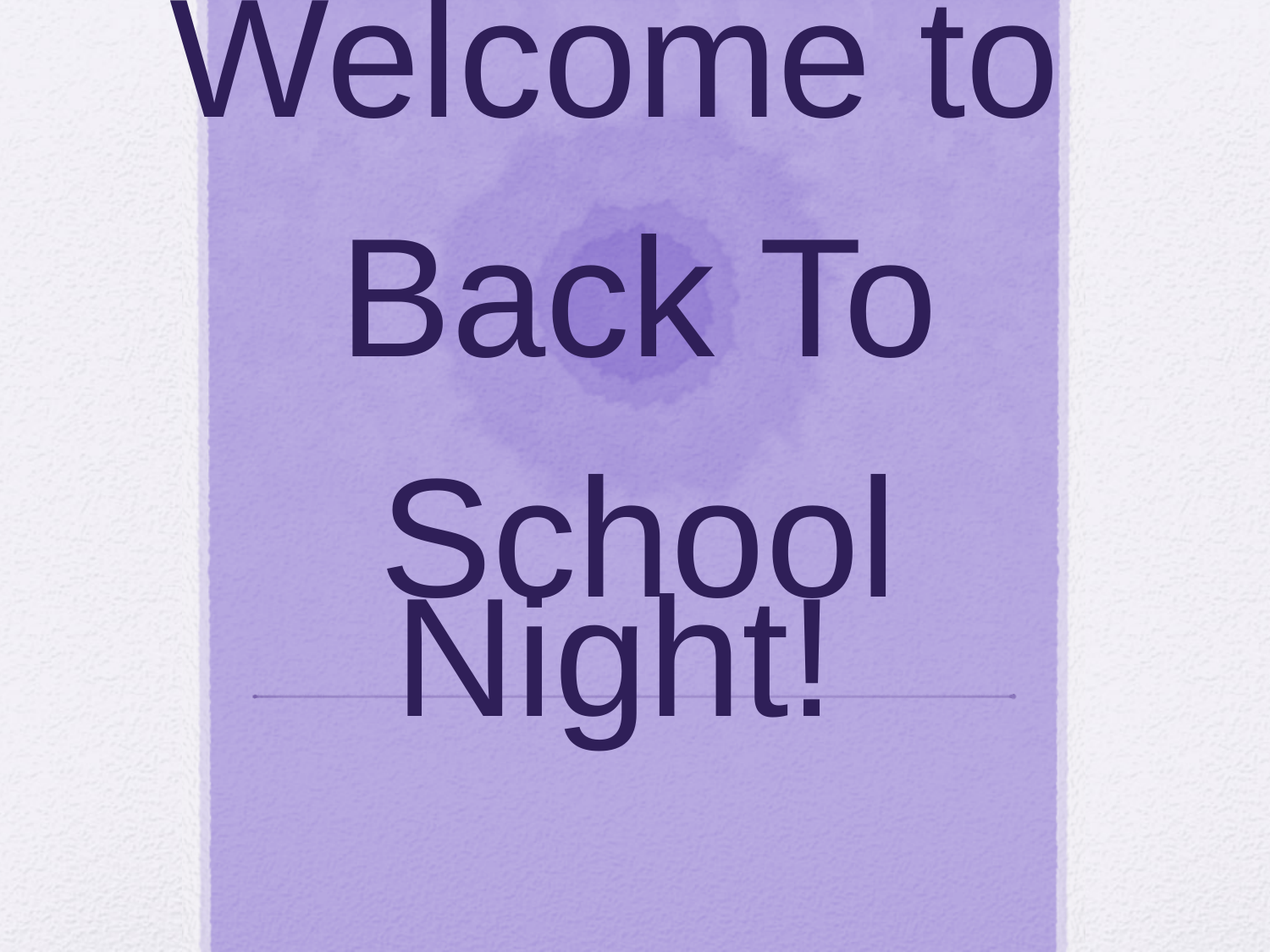

# Welcome to Back To School Night!